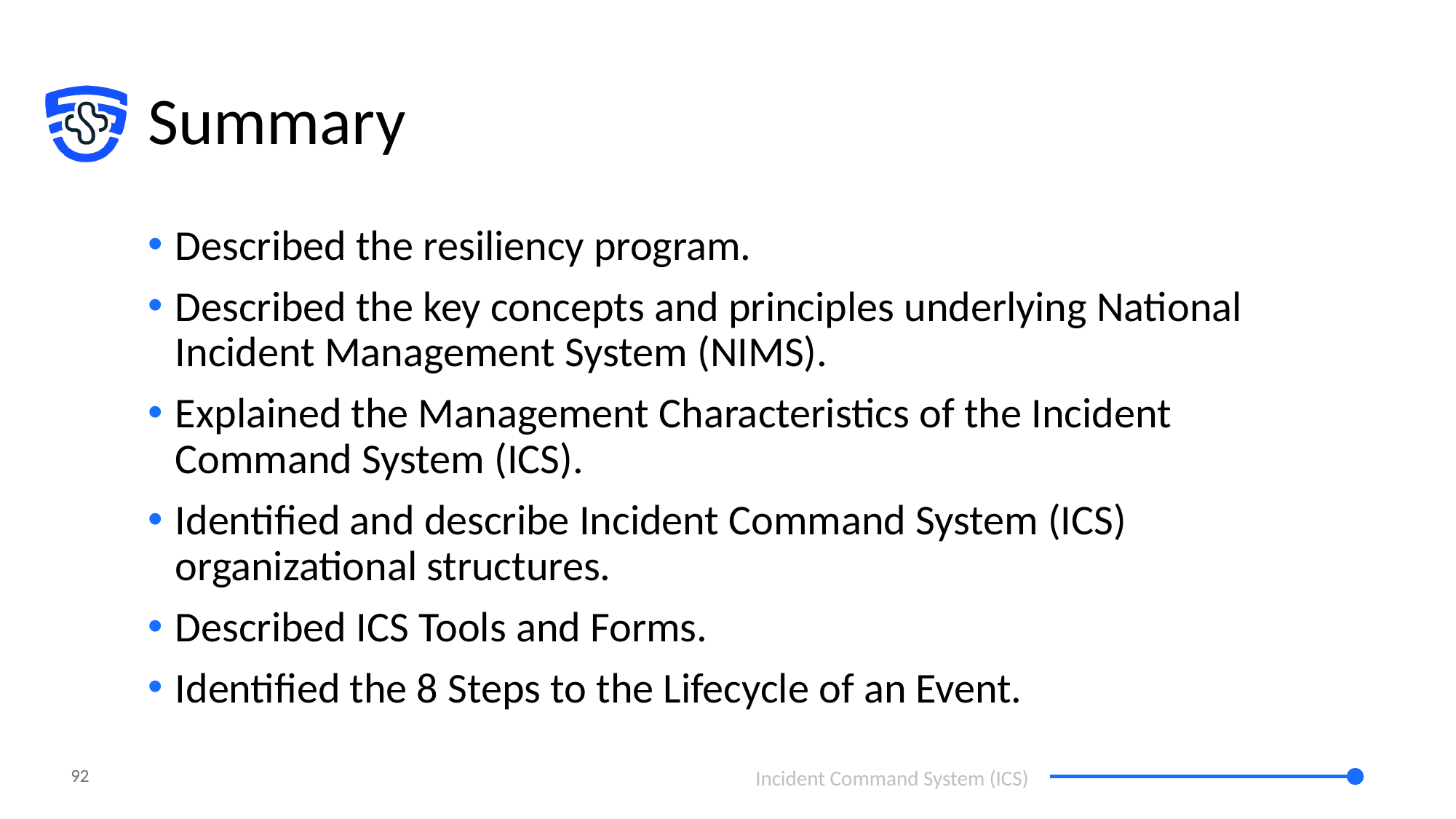

# Summary
Described the resiliency program.
Described the key concepts and principles underlying National Incident Management System (NIMS).
Explained the Management Characteristics of the Incident Command System (ICS).
Identified and describe Incident Command System (ICS) organizational structures.
Described ICS Tools and Forms.
Identified the 8 Steps to the Lifecycle of an Event.